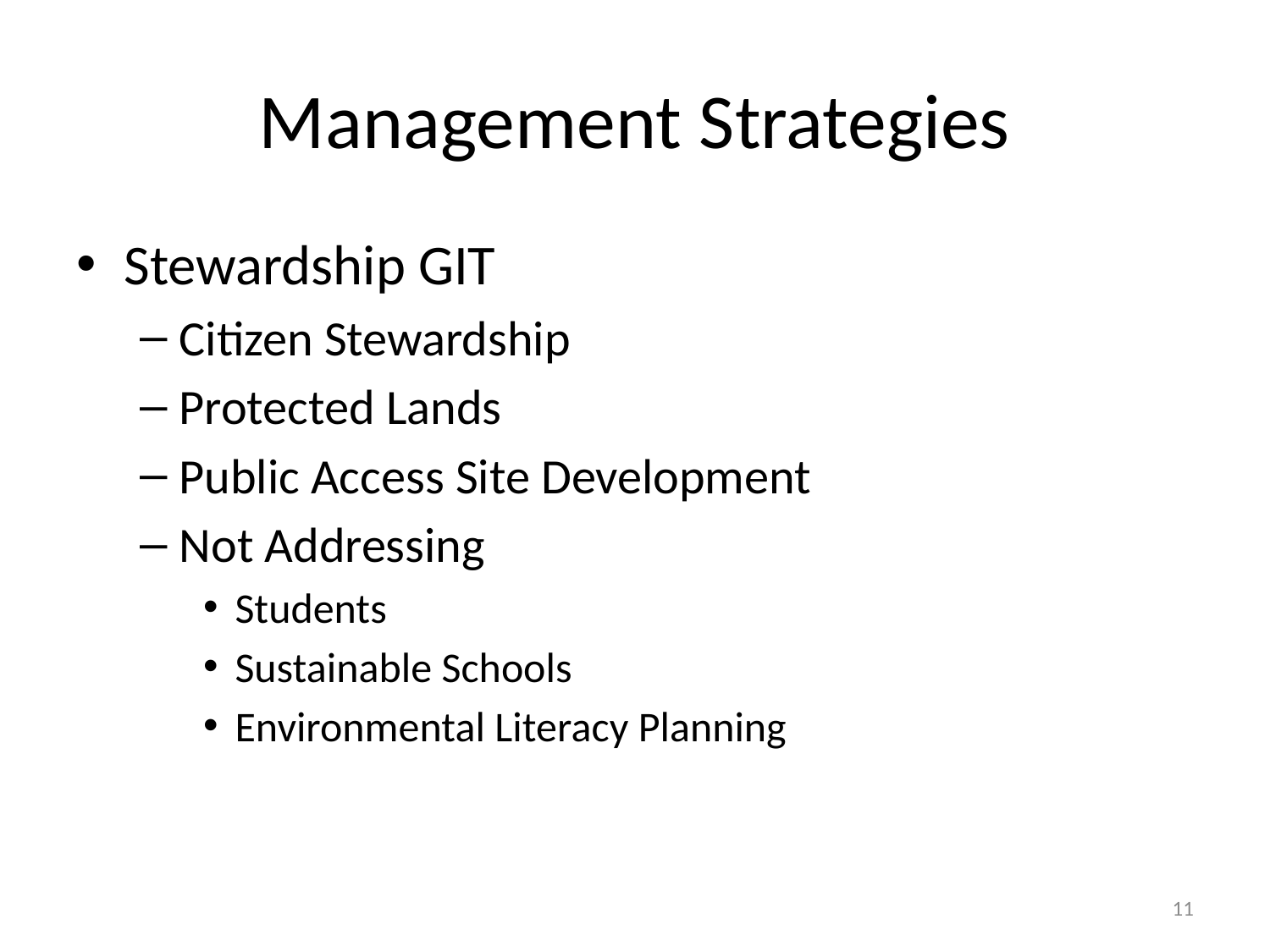

# Management Strategies
Stewardship GIT
Citizen Stewardship
Protected Lands
Public Access Site Development
Not Addressing
Students
Sustainable Schools
Environmental Literacy Planning
11